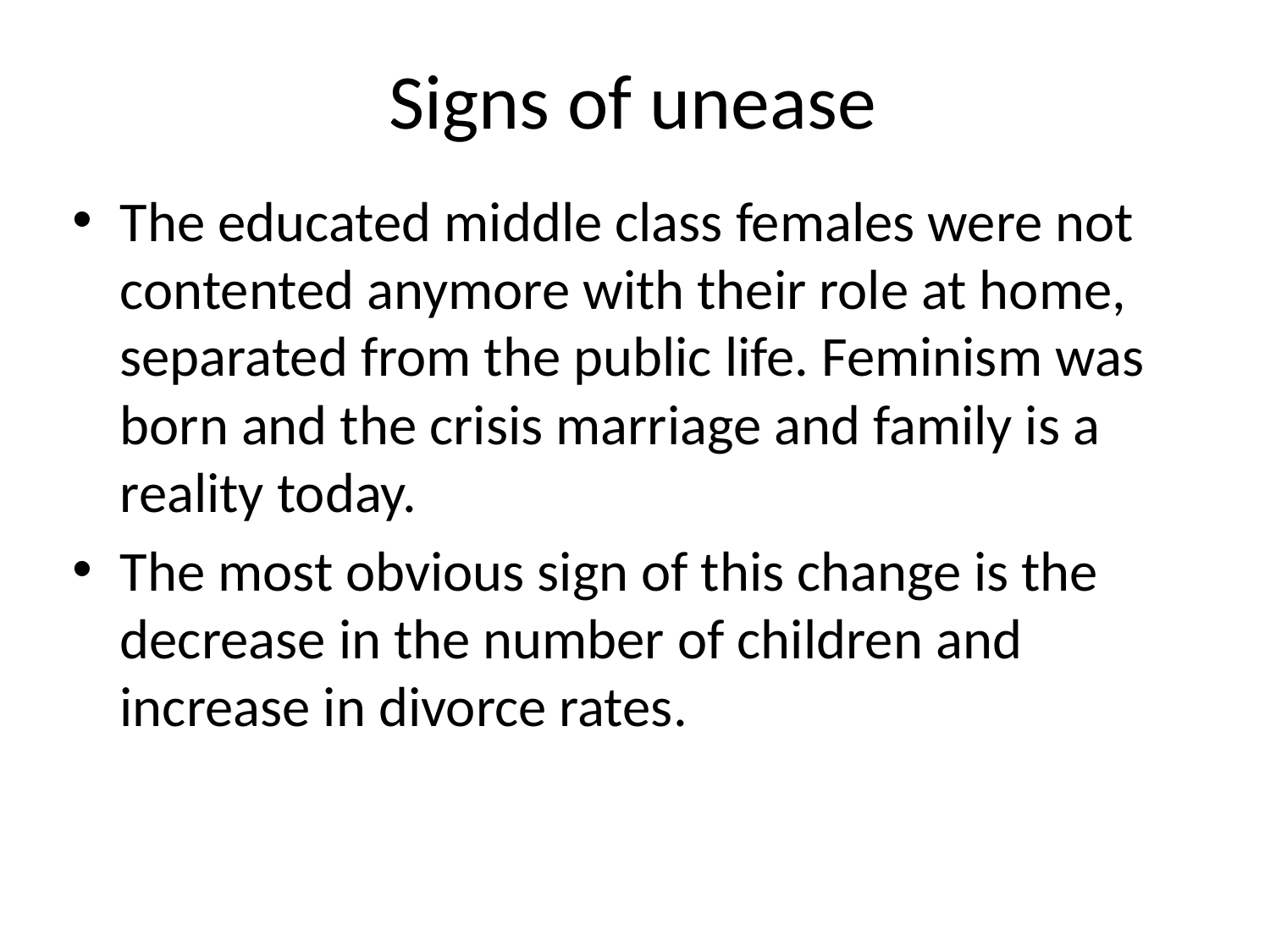

# Signs of unease
The educated middle class females were not contented anymore with their role at home, separated from the public life. Feminism was born and the crisis marriage and family is a reality today.
The most obvious sign of this change is the decrease in the number of children and increase in divorce rates.